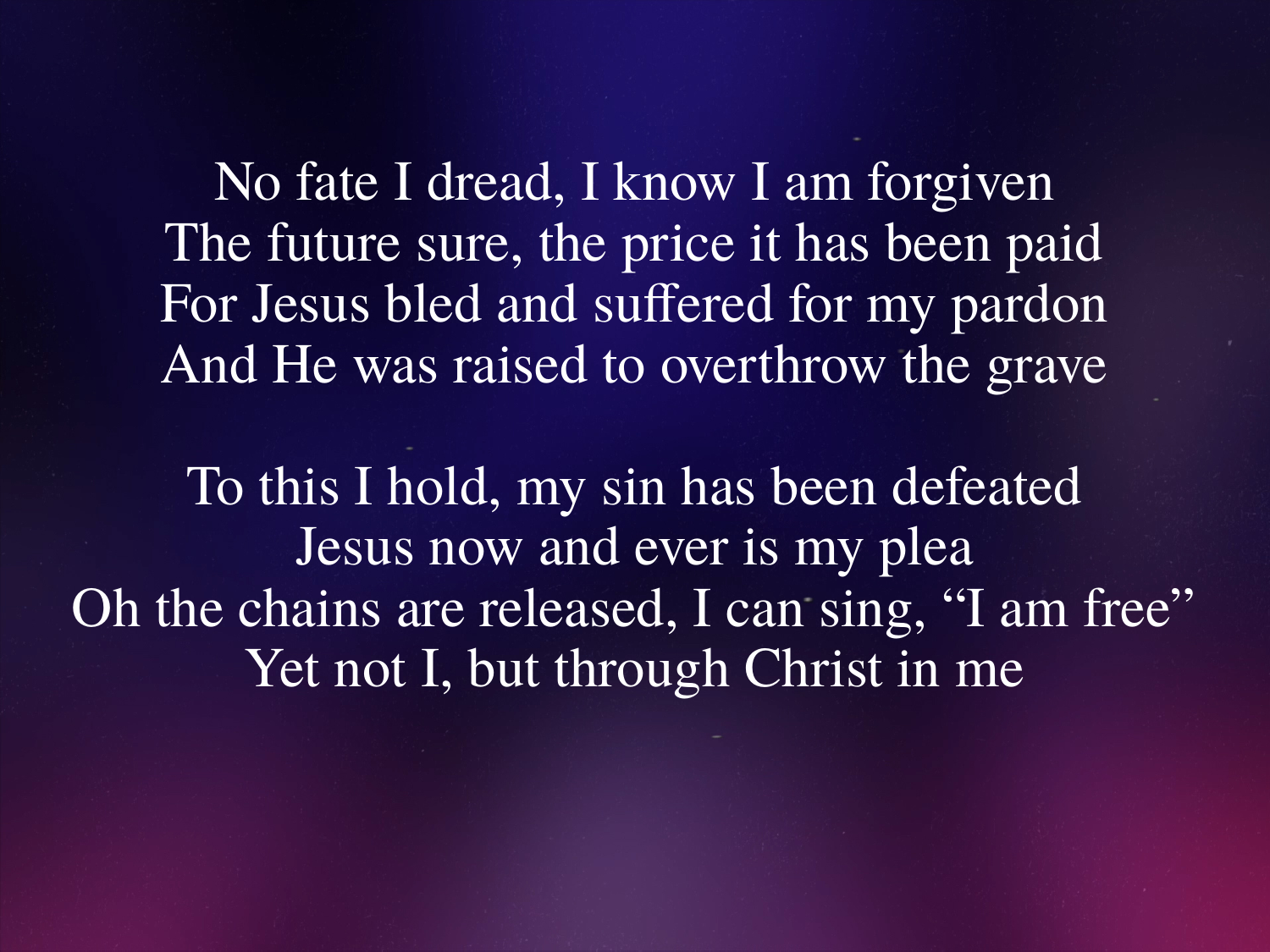

# No fate I dread, I know I am forgiven The future sure, the price it has been paid For Jesus bled and suffered for my pardon And He was raised to overthrow the grave To this I hold, my sin has been defeated Jesus now and ever is my plea Oh the chains are released, I can sing, “I am free” Yet not I, but through Christ in me